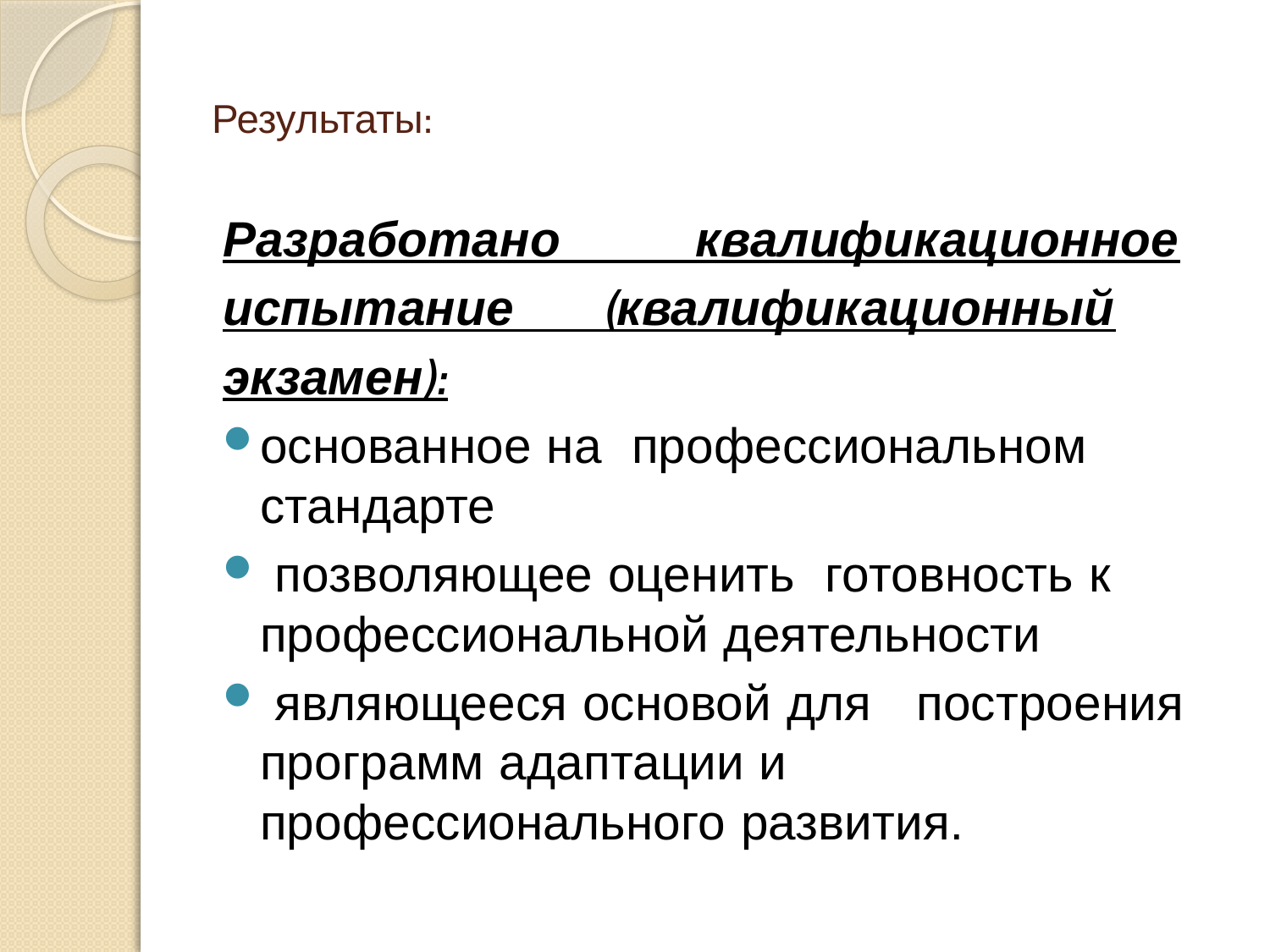

# Результаты:
Разработано         квалификационное
испытание      (квалификационный
экзамен):
основанное на  профессиональном стандарте
 позволяющее оценить  готовность к профессиональной деятельности
 являющееся основой для   построения программ адаптации и профессионального развития.